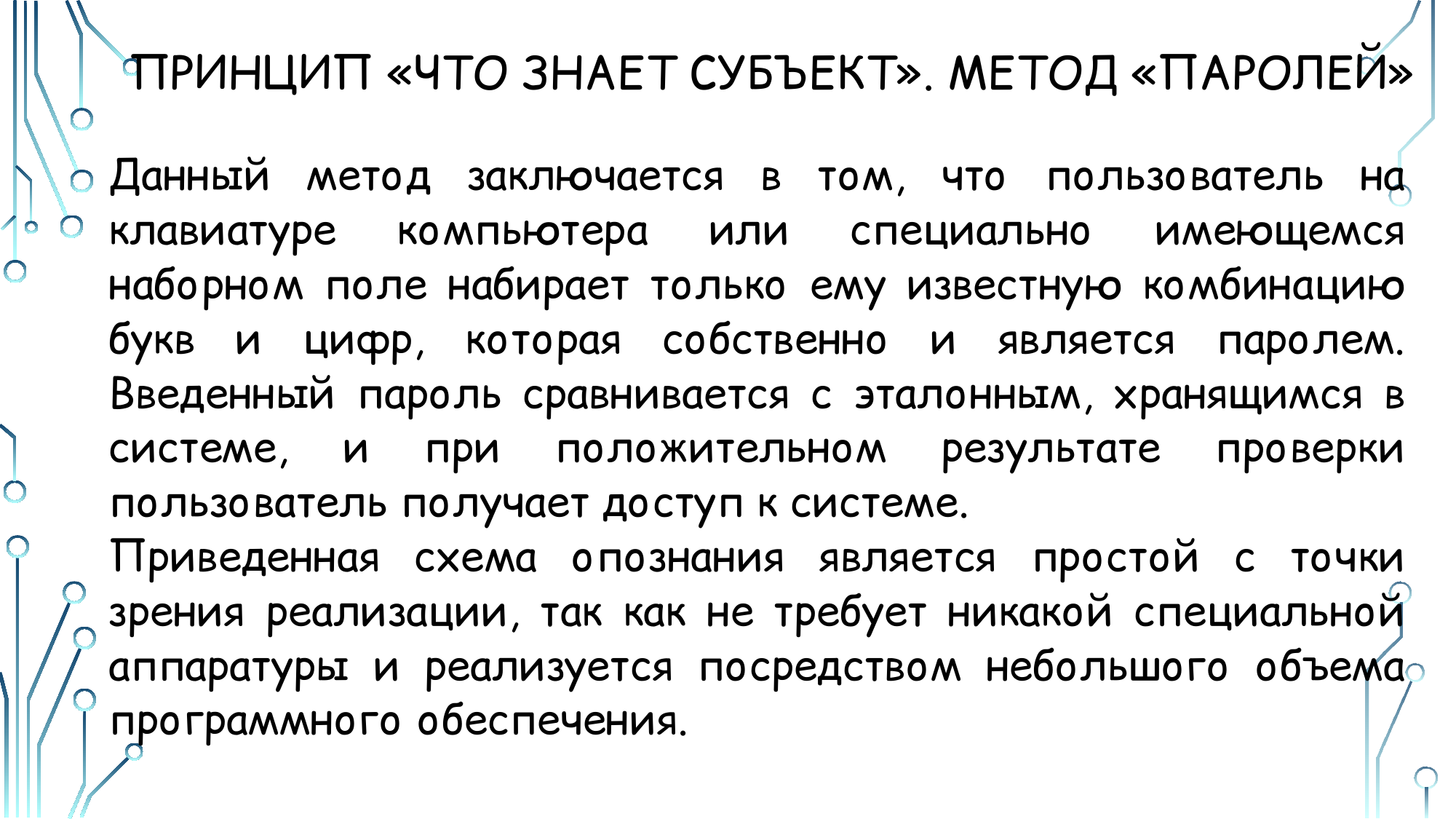

# ПРИНЦИП «ЧТО знАет субъект». МЕТОД «ПАРОЛЕЙ»
Данный метод заключается в том, что пользователь на клавиатуре компьютера или специально имеющемся наборном поле набирает только ему известную комбинацию букв и цифр, которая собственно и является паролем. Введенный пароль сравнивается с эталонным, хранящимся в системе, и при положительном результате проверки пользователь получает доступ к системе.
Приведенная схема опознания является простой с точки зрения реализации, так как не требует никакой специальной аппаратуры и реализуется посредством небольшого объема программного обеспечения.